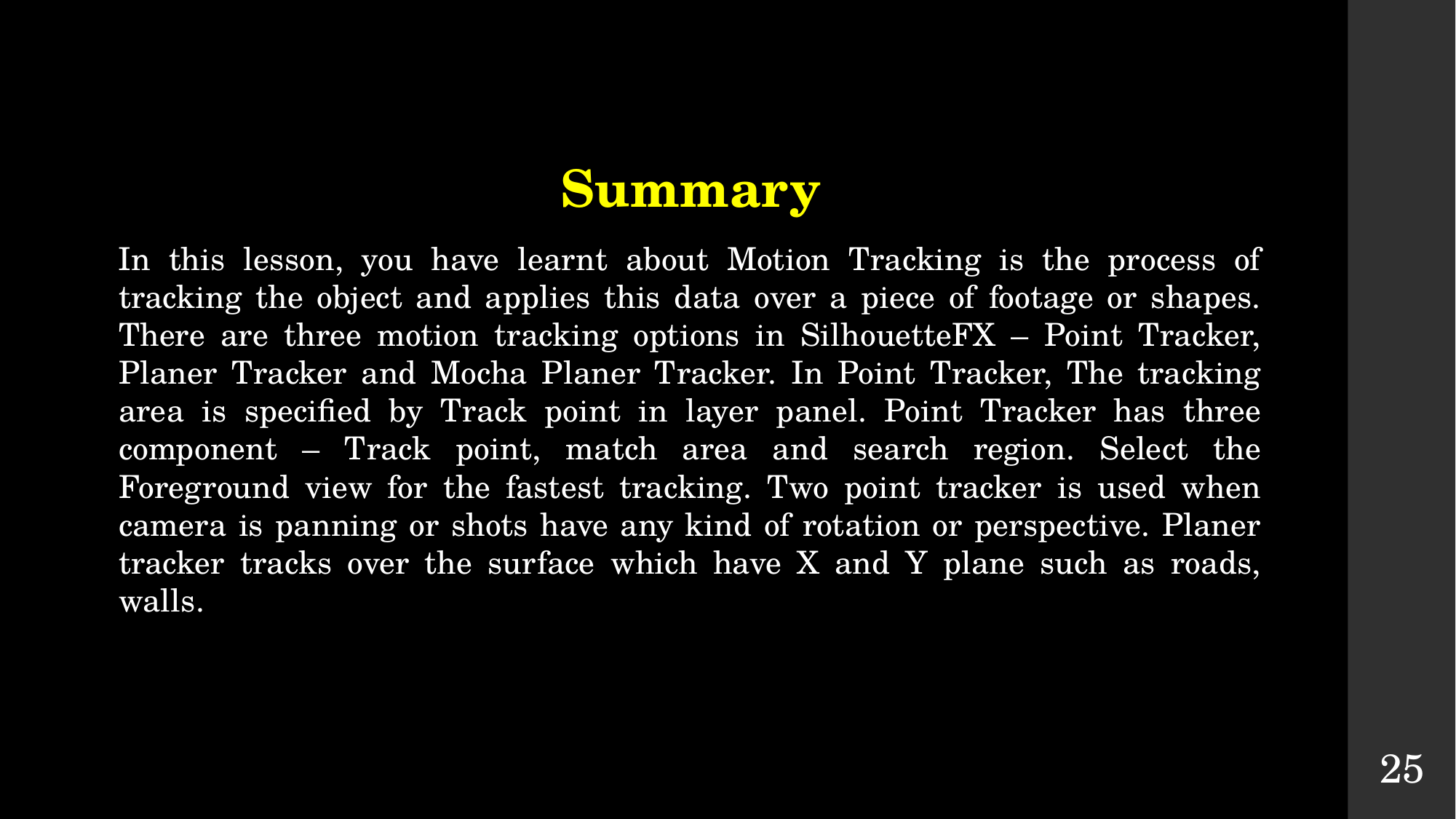

Summary
In this lesson, you have learnt about Motion Tracking is the process of tracking the object and applies this data over a piece of footage or shapes. There are three motion tracking options in SilhouetteFX – Point Tracker, Planer Tracker and Mocha Planer Tracker. In Point Tracker, The tracking area is specified by Track point in layer panel. Point Tracker has three component – Track point, match area and search region. Select the Foreground view for the fastest tracking. Two point tracker is used when camera is panning or shots have any kind of rotation or perspective. Planer tracker tracks over the surface which have X and Y plane such as roads, walls.

25